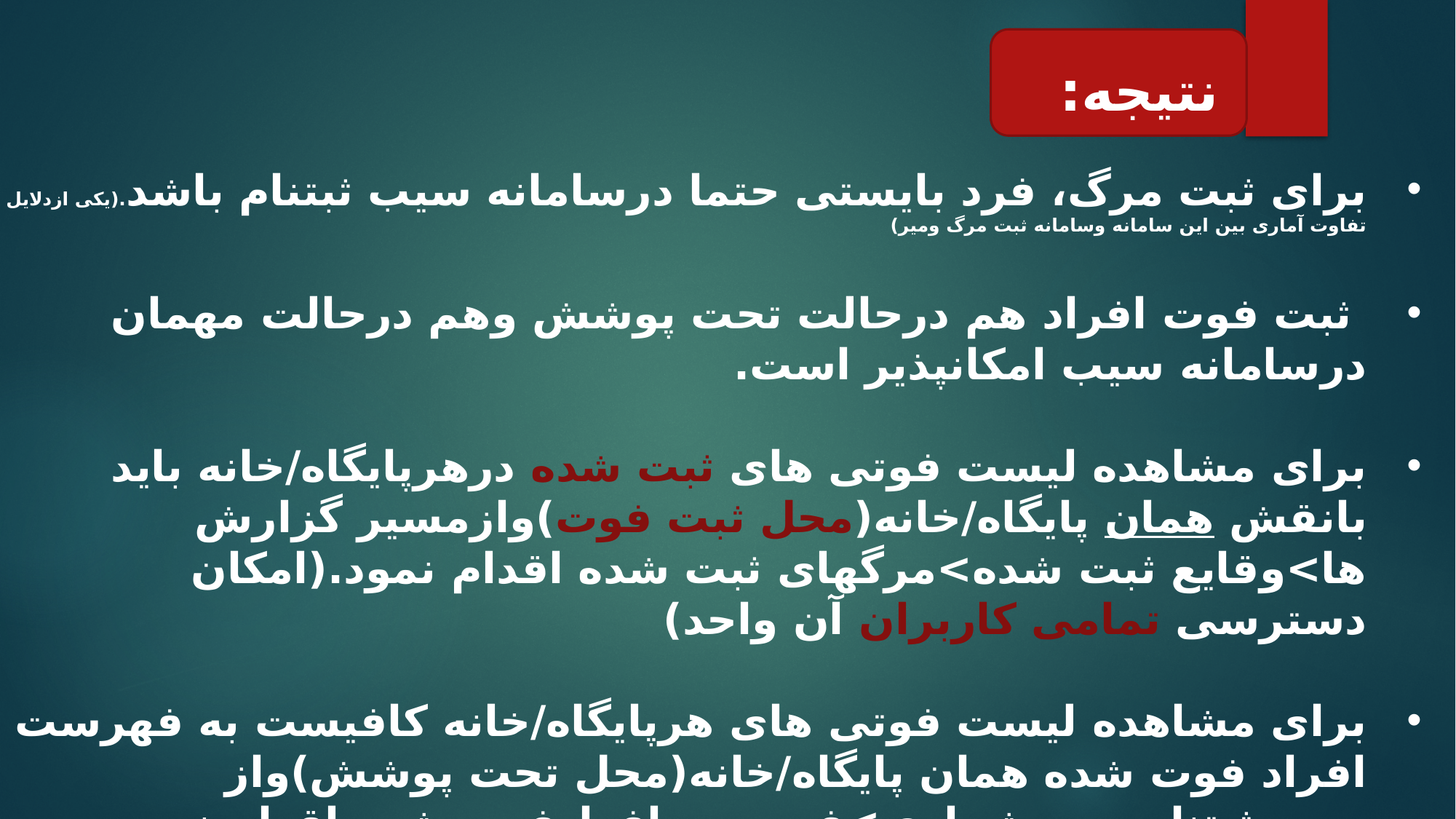

نتیجه:
برای ثبت مرگ، فرد بایستی حتما درسامانه سیب ثبتنام باشد.(یکی ازدلایل تفاوت آماری بین این سامانه وسامانه ثبت مرگ ومیر)

 ثبت فوت افراد هم درحالت تحت پوشش وهم درحالت مهمان درسامانه سیب امکانپذیر است.

برای مشاهده لیست فوتی های ثبت شده درهرپایگاه/خانه باید بانقش همان پایگاه/خانه(محل ثبت فوت)وازمسیر گزارش ها>وقایع ثبت شده>مرگهای ثبت شده اقدام نمود.(امکان دسترسی تمامی کاربران آن واحد)

برای مشاهده لیست فوتی های هرپایگاه/خانه کافیست به فهرست افراد فوت شده همان پایگاه/خانه(محل تحت پوشش)واز مسیرثبتنام وسرشماری>فهرست افرادفوت شده اقدام نمود.
         (امکان دسترسی تمامی کاربران آن واحد)